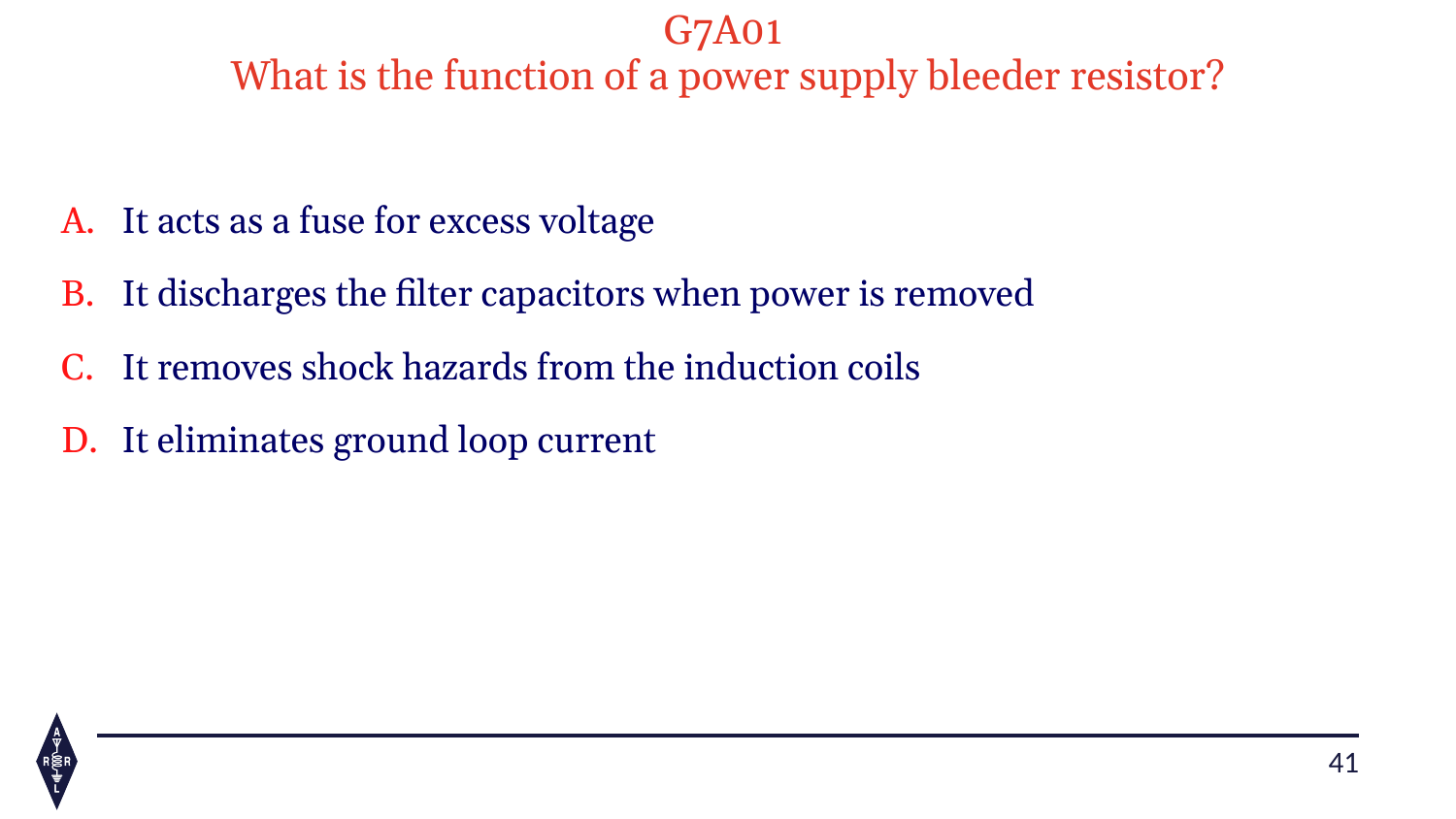

G7A01
What is the function of a power supply bleeder resistor?
It acts as a fuse for excess voltage
It discharges the filter capacitors when power is removed
It removes shock hazards from the induction coils
It eliminates ground loop current

41